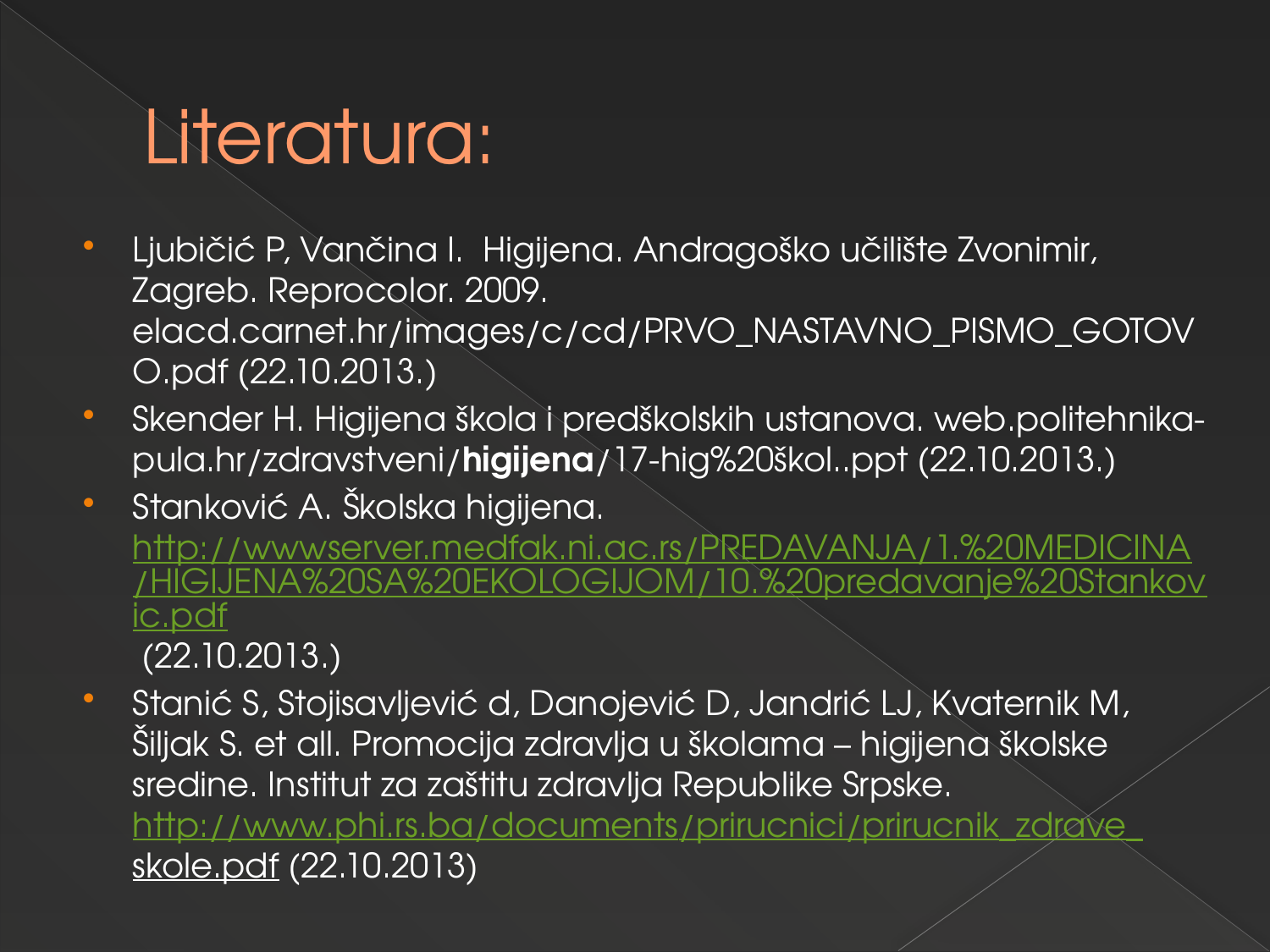

# Literatura:
Ljubičić P, Vančina I.  Higijena. Andragoško učilište Zvonimir, Zagreb. Reprocolor. 2009. elacd.carnet.hr/images/c/cd/PRVO_NASTAVNO_PISMO_GOTOVO.pdf‎ (22.10.2013.)
Skender H. Higijena škola i predškolskih ustanova. web.politehnika-pula.hr/zdravstveni/higijena/17-hig%20škol..ppt‎ (22.10.2013.)
Stanković A. Školska higijena. http://wwwserver.medfak.ni.ac.rs/PREDAVANJA/1.%20MEDICINA/HIGIJENA%20SA%20EKOLOGIJOM/10.%20predavanje%20Stankovic.pdf (22.10.2013.)
Stanić S, Stojisavljević d, Danojević D, Jandrić LJ, Kvaternik M, Šiljak S. et all. Promocija zdravlja u školama – higijena školske sredine. Institut za zaštitu zdravlja Republike Srpske. http://www.phi.rs.ba/documents/prirucnici/prirucnik_zdrave_skole.pdf (22.10.2013)